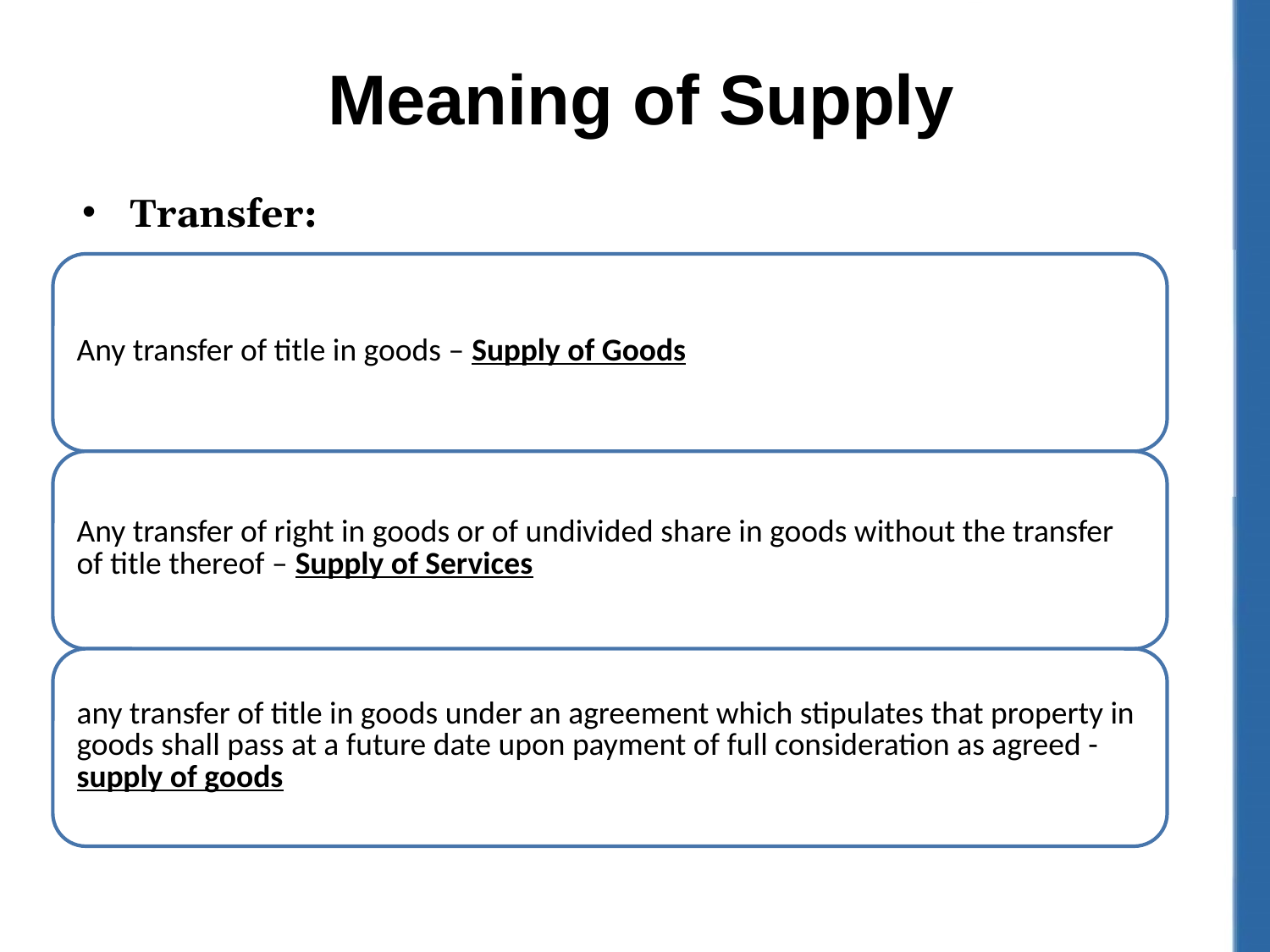

# Meaning of Supply
Transfer:
Any transfer of right in goods or of undivided share in goods without the transfer of title thereof – Supply of Services
any transfer of title in goods under an agreement which stipulates that property in goods shall pass at a future date upon payment of full consideration as agreed - supply of goods
Any transfer of title in goods – Supply of Goods